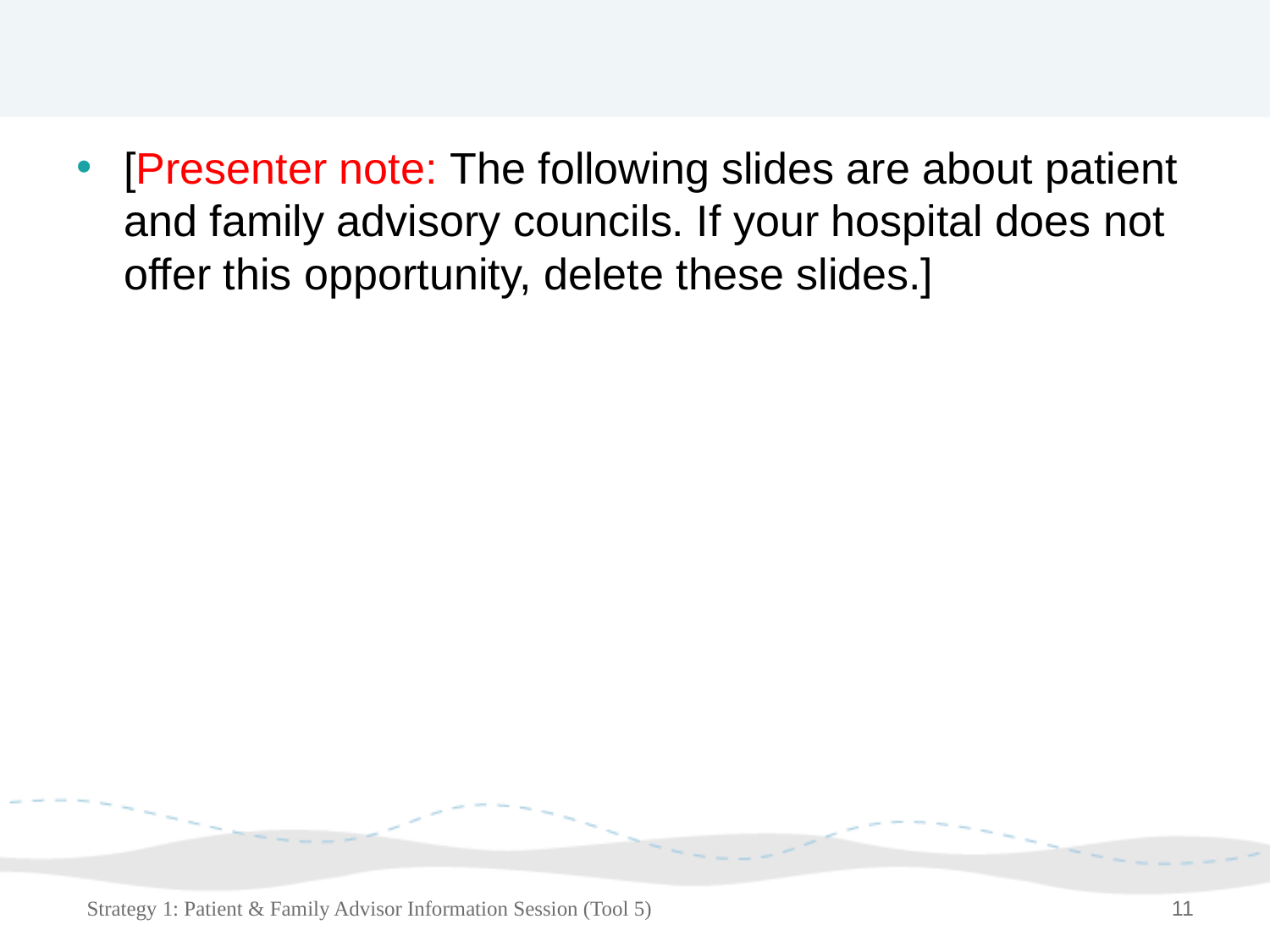

# Patient and family advisory councils
[Presenter note: The following slides are about patient and family advisory councils. If your hospital does not offer this opportunity, delete these slides.]
Strategy 1: Patient & Family Advisor Information Session (Tool 5)
11